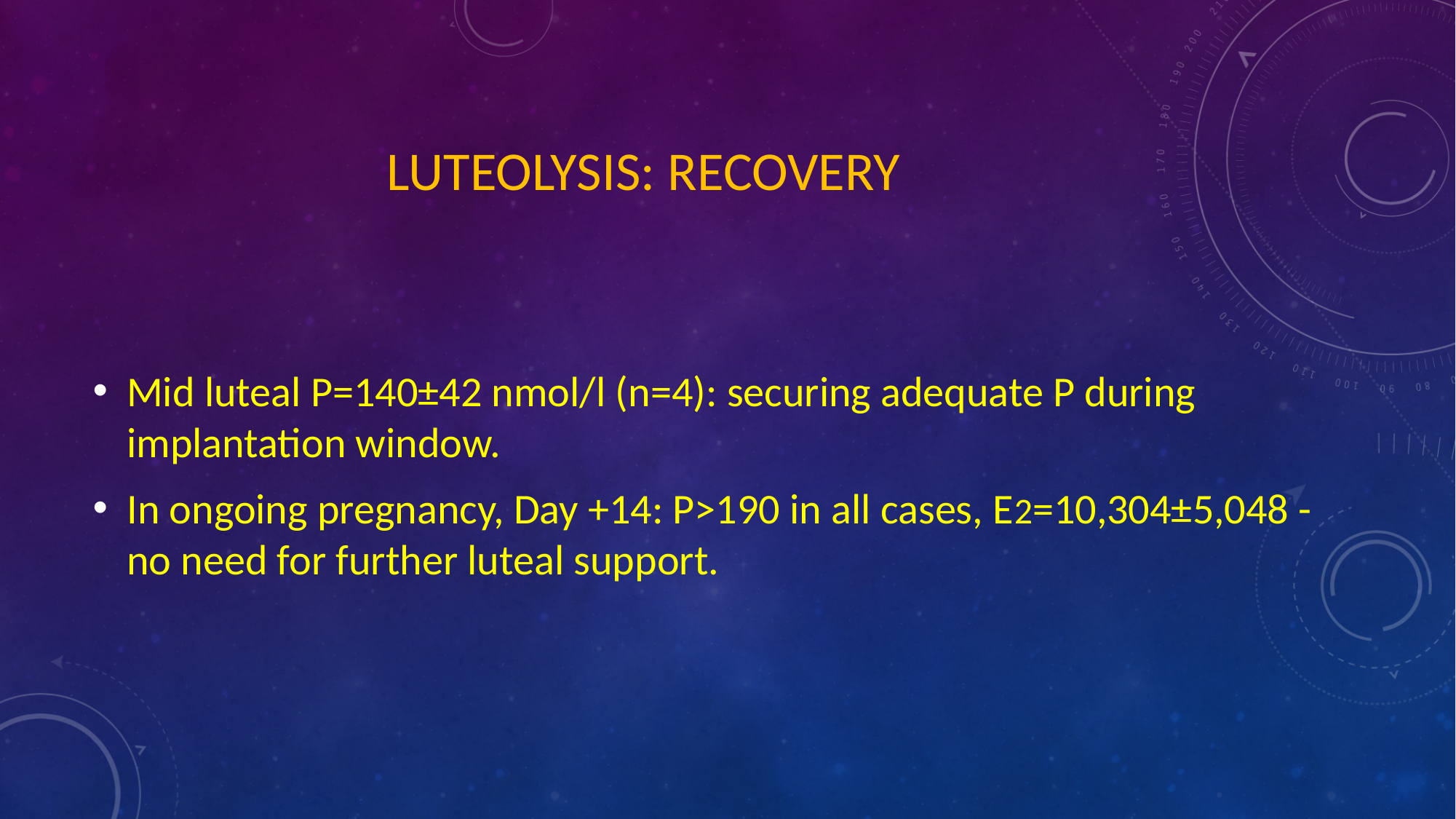

# Luteolysis: recovery
Mid luteal P=140±42 nmol/l (n=4): securing adequate P during implantation window.
In ongoing pregnancy, Day +14: P>190 in all cases, E2=10,304±5,048 -  no need for further luteal support.